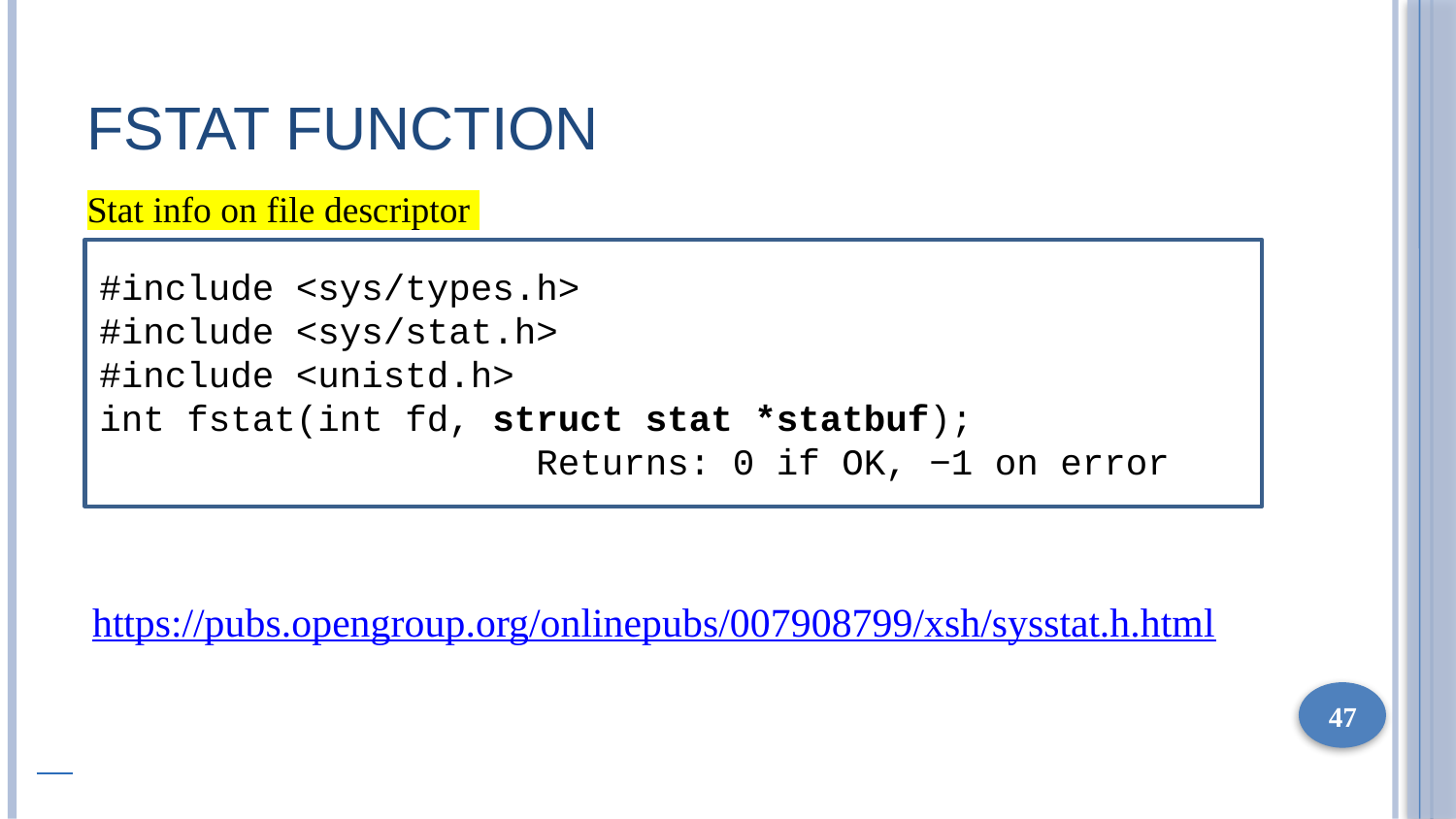

# FSTAT Function
Stat info on file descriptor

#include <sys/types.h>
#include <sys/stat.h>
#include <unistd.h>
int fstat(int fd, struct stat *statbuf);
			Returns: 0 if OK, −1 on error
https://pubs.opengroup.org/onlinepubs/007908799/xsh/sysstat.h.html
47